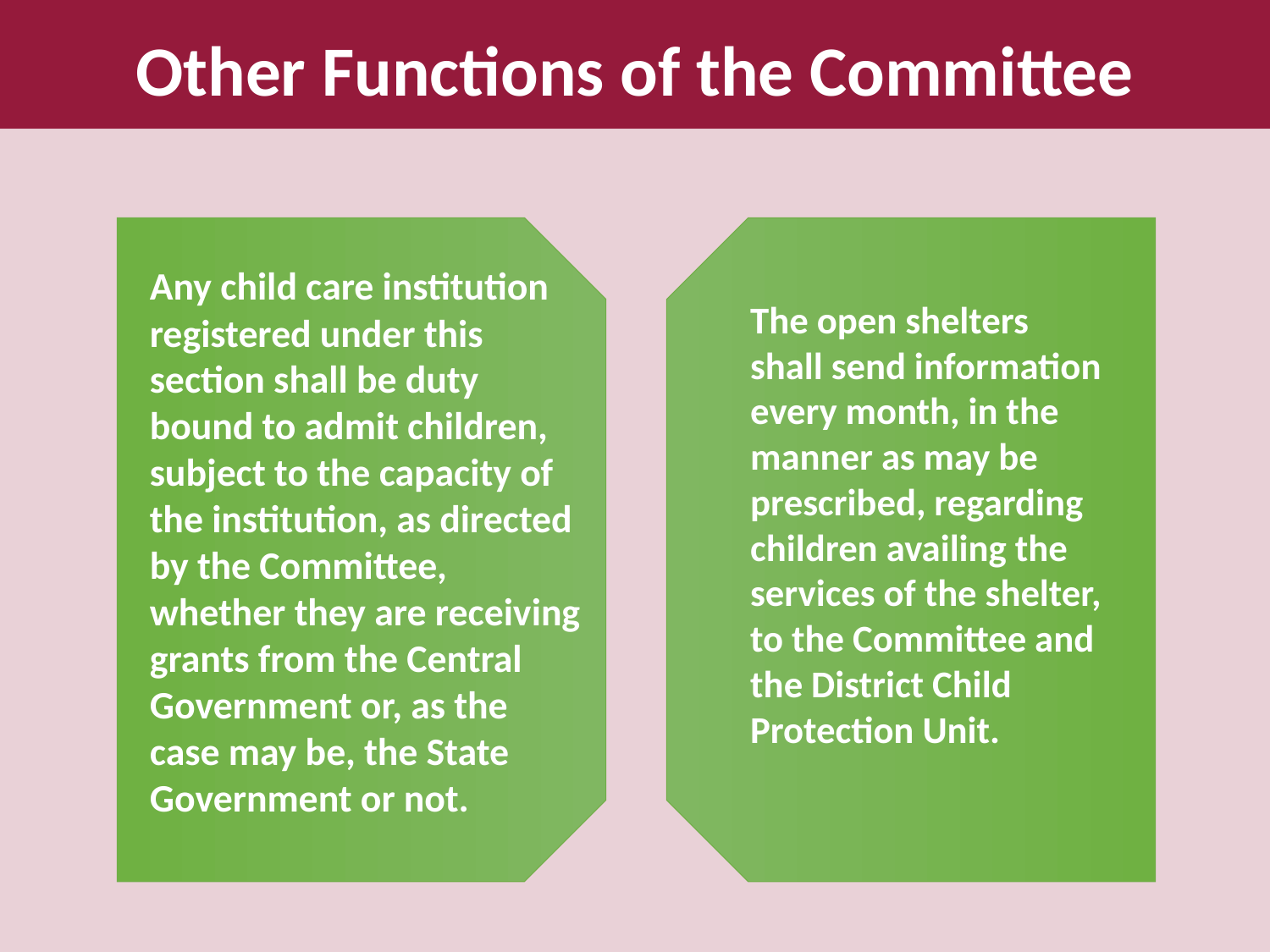

Other Functions of the Committee
Any child care institution registered under this section shall be duty bound to admit children, subject to the capacity of the institution, as directed by the Committee, whether they are receiving grants from the Central Government or, as the case may be, the State Government or not.
The open shelters shall send information every month, in the manner as may be prescribed, regarding children availing the services of the shelter, to the Committee and the District Child Protection Unit.